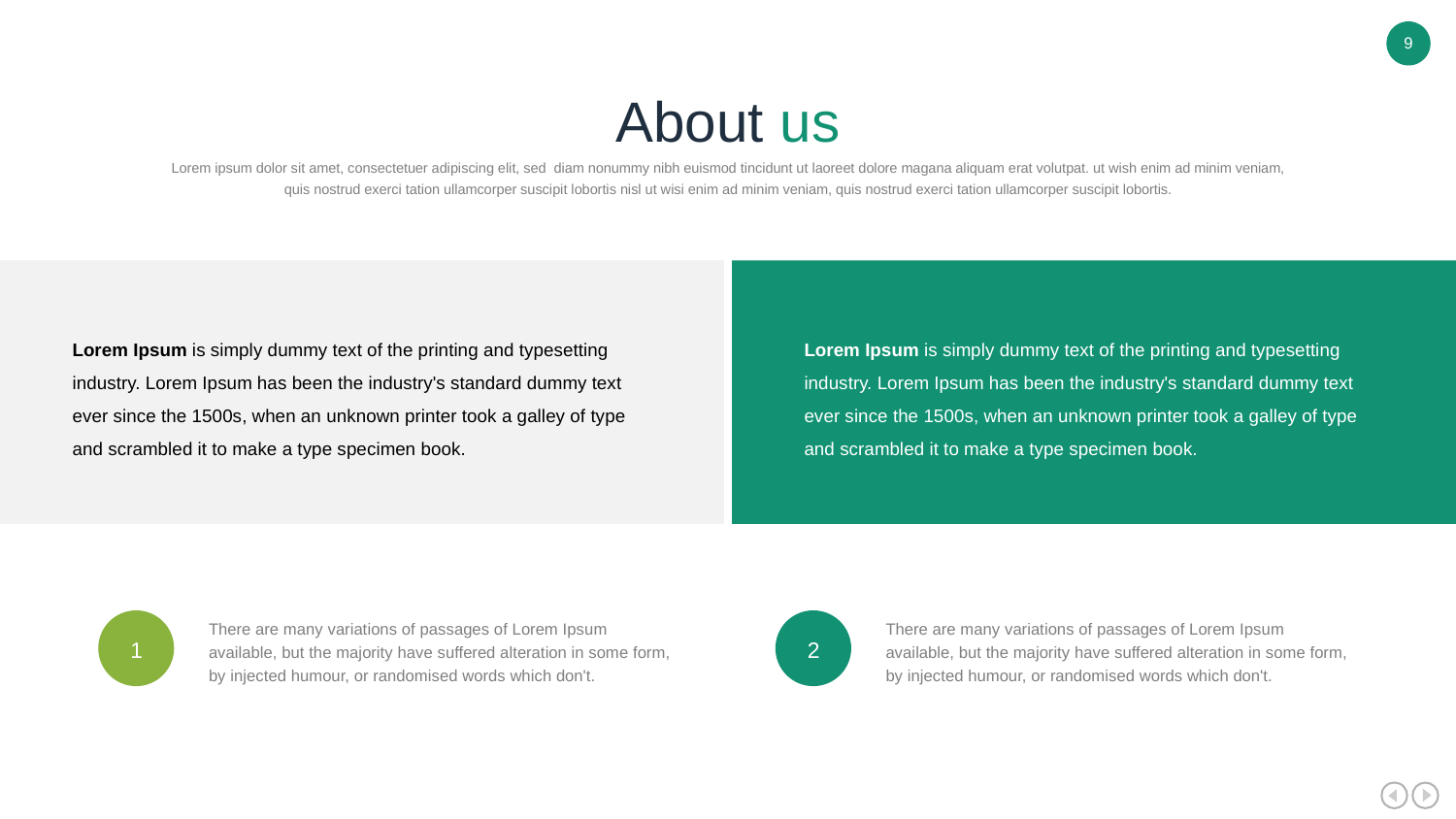

About us
Lorem ipsum dolor sit amet, consectetuer adipiscing elit, sed  diam nonummy nibh euismod tincidunt ut laoreet dolore magana aliquam erat volutpat. ut wish enim ad minim veniam, quis nostrud exerci tation ullamcorper suscipit lobortis nisl ut wisi enim ad minim veniam, quis nostrud exerci tation ullamcorper suscipit lobortis.

Lorem Ipsum is simply dummy text of the printing and typesetting industry. Lorem Ipsum has been the industry's standard dummy text ever since the 1500s, when an unknown printer took a galley of type and scrambled it to make a type specimen book.
Lorem Ipsum is simply dummy text of the printing and typesetting industry. Lorem Ipsum has been the industry's standard dummy text ever since the 1500s, when an unknown printer took a galley of type and scrambled it to make a type specimen book.

There are many variations of passages of Lorem Ipsum available, but the majority have suffered alteration in some form, by injected humour, or randomised words which don't.
1

There are many variations of passages of Lorem Ipsum available, but the majority have suffered alteration in some form, by injected humour, or randomised words which don't.
2